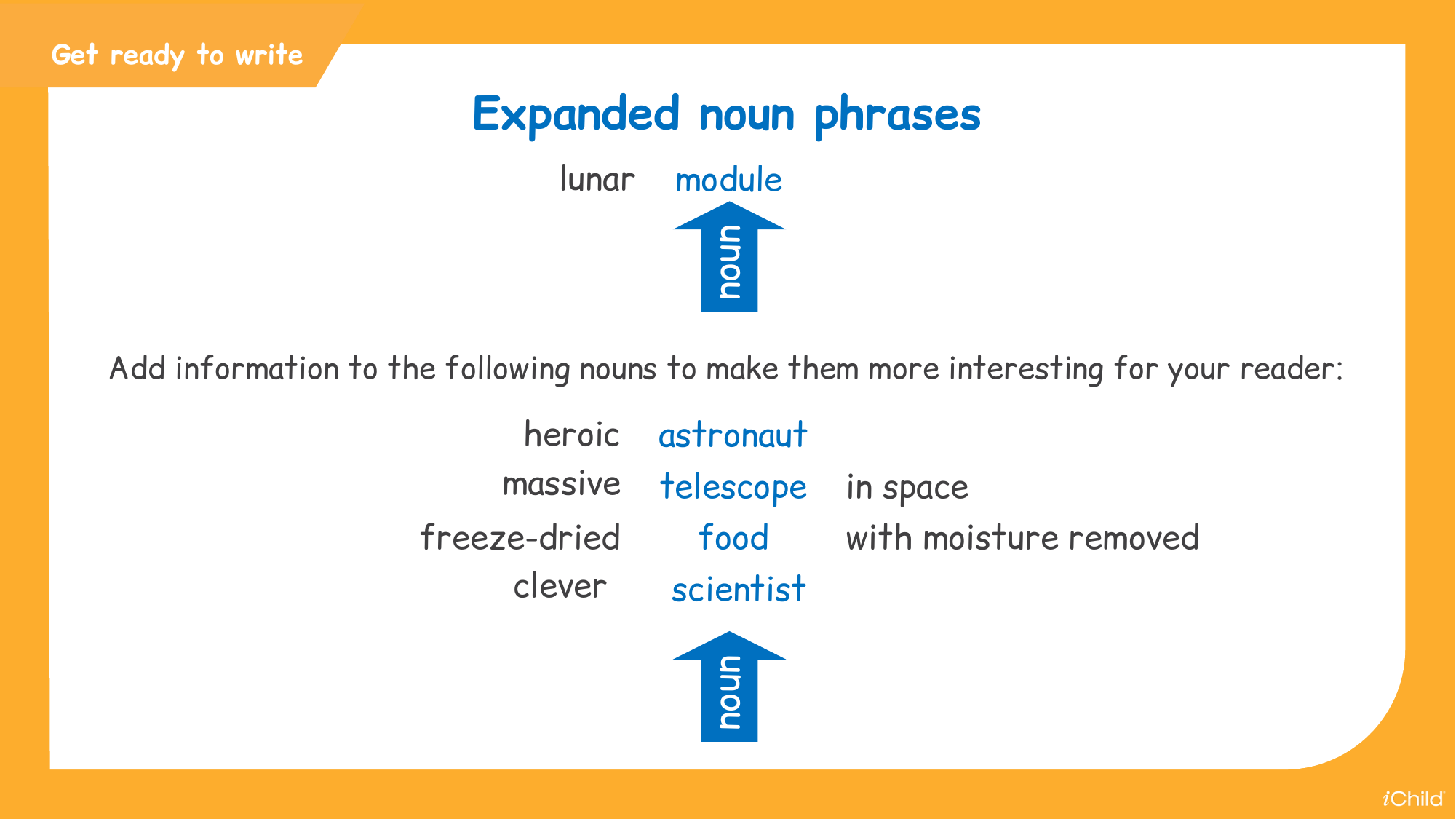

Get ready to write
Expanded noun phrases
lunar
module
noun

Add information to the following nouns to make them more interesting for your reader:
heroic
astronaut
massive
telescope
in space
food
with moisture removed
freeze-dried
clever
scientist
noun